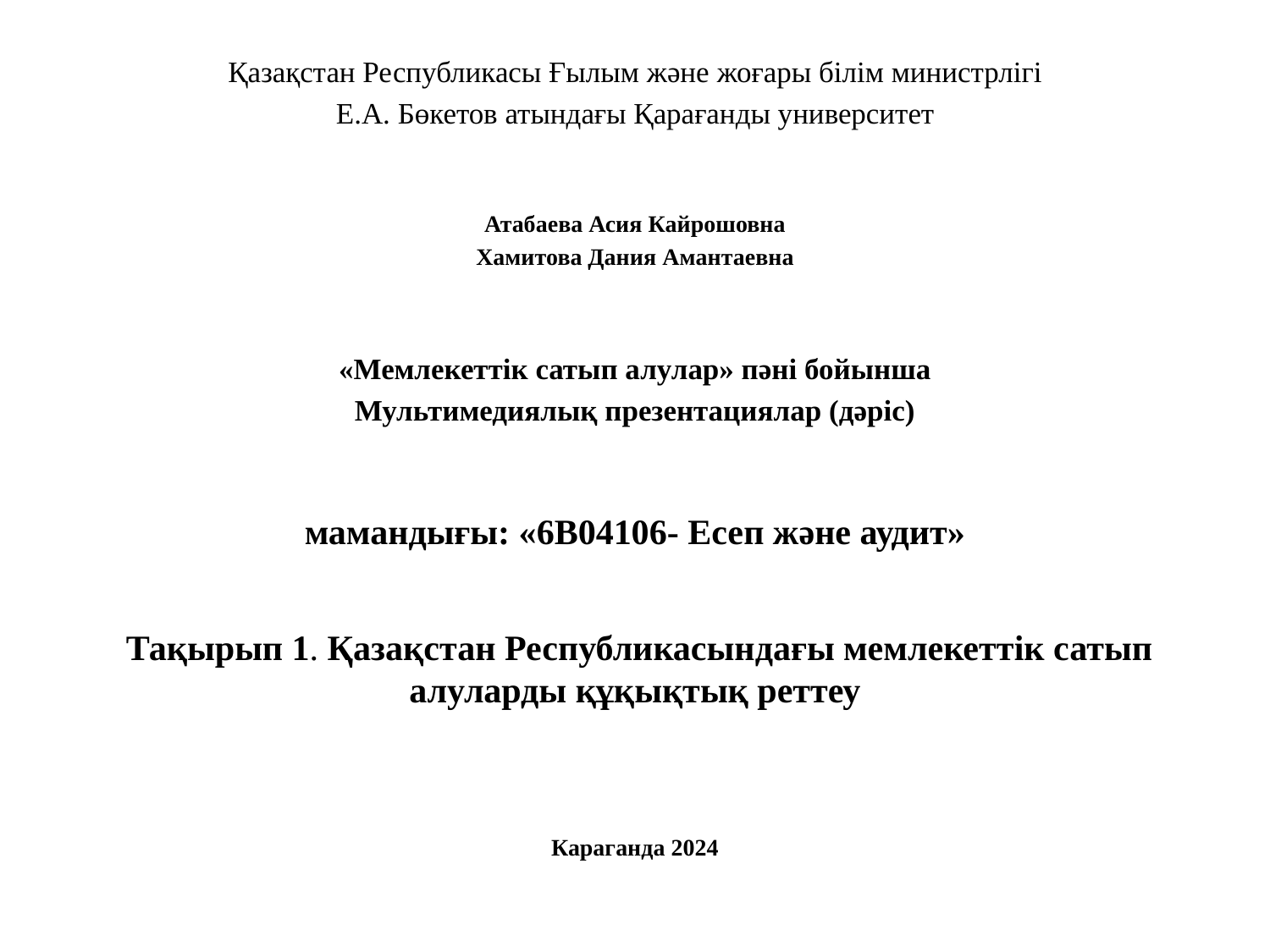

Қазақстан Республикасы Ғылым және жоғары білім министрлігі
Е.А. Бөкетов атындағы Қарағанды университет

Атабаева Асия Кайрошовна
Хамитова Дания Амантаевна

«Мемлекеттік сатып алулар» пәні бойынша
Мультимедиялық презентациялар (дәріс)

мамандығы: «6B04106- Есеп және аудит»

 Тақырып 1. Қазақстан Республикасындағы мемлекеттік сатып алуларды құқықтық реттеу

Караганда 2024